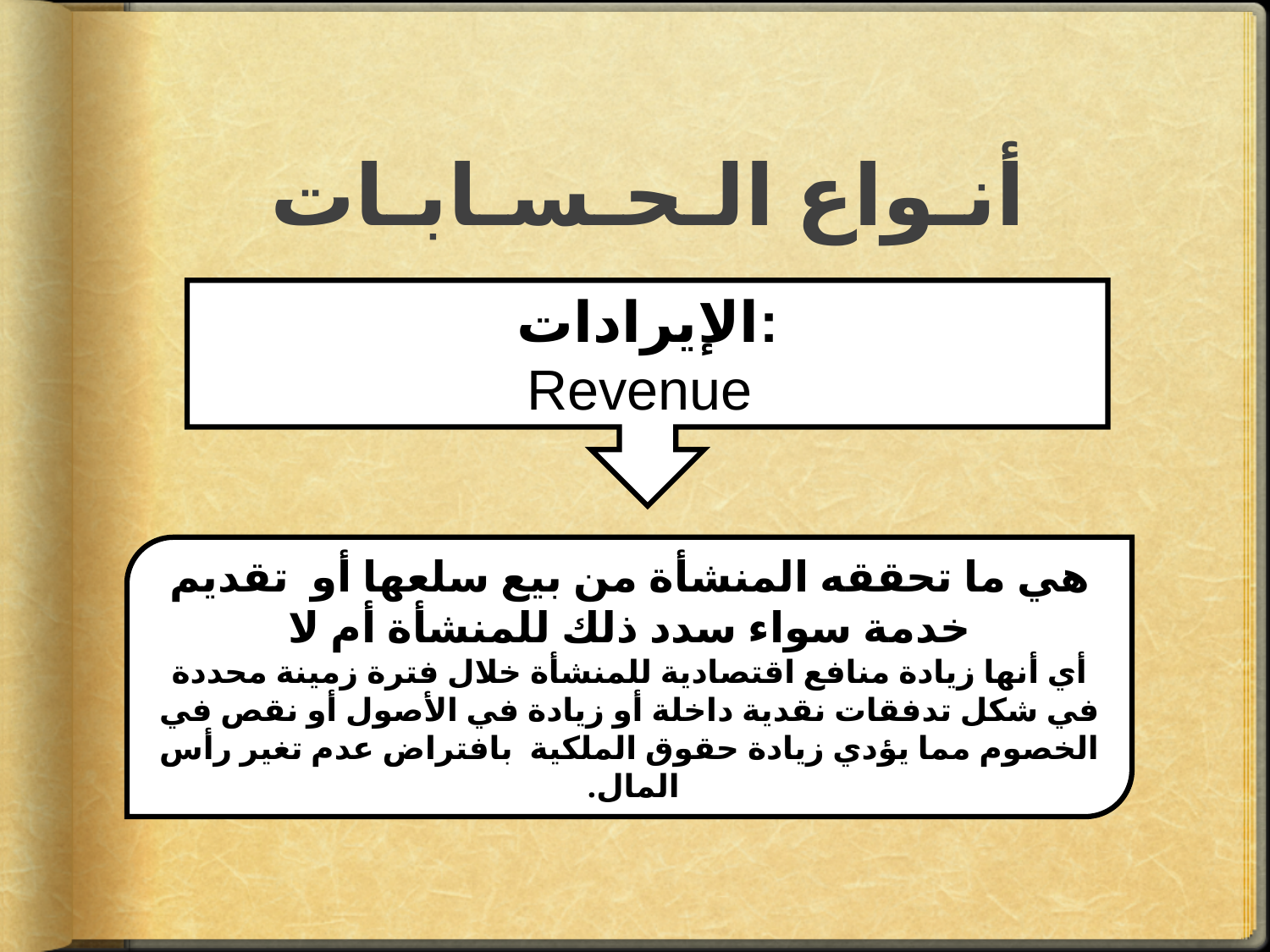

# أنـواع الـحـسـابـات
الإيرادات:
Revenue
هي ما تحققه المنشأة من بيع سلعها أو  تقديم خدمة سواء سدد ذلك للمنشأة أم لا
أي أنها زيادة منافع اقتصادية للمنشأة خلال فترة زمينة محددة في شكل تدفقات نقدية داخلة أو زيادة في الأصول أو نقص في الخصوم مما يؤدي زيادة حقوق الملكية  بافتراض عدم تغير رأس المال.